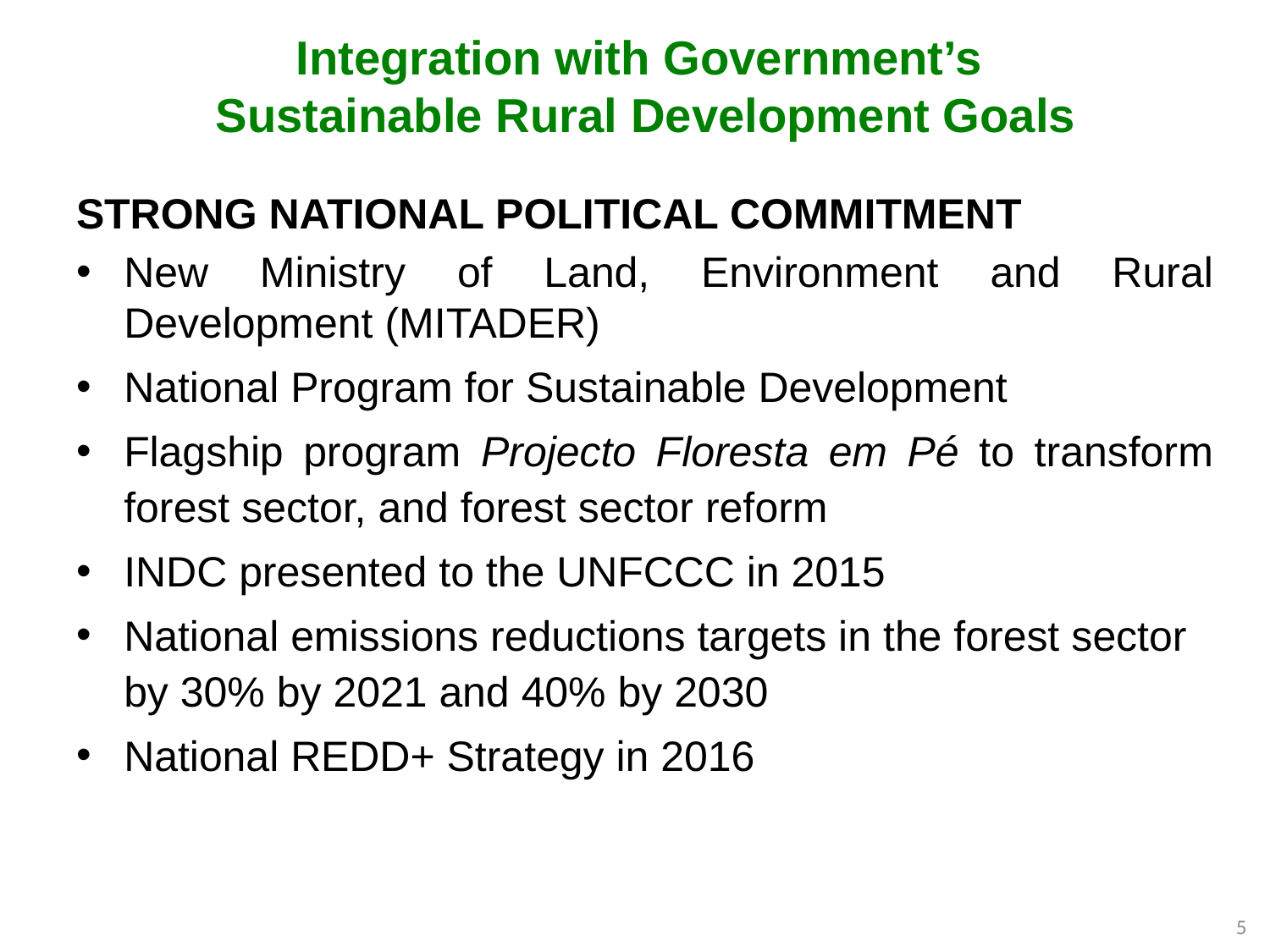

# Integration with Government’s Sustainable Rural Development Goals
STRONG NATIONAL POLITICAL COMMITMENT
New Ministry of Land, Environment and Rural Development (MITADER)
National Program for Sustainable Development
Flagship program Projecto Floresta em Pé to transform forest sector, and forest sector reform
INDC presented to the UNFCCC in 2015
National emissions reductions targets in the forest sector by 30% by 2021 and 40% by 2030
National REDD+ Strategy in 2016

5